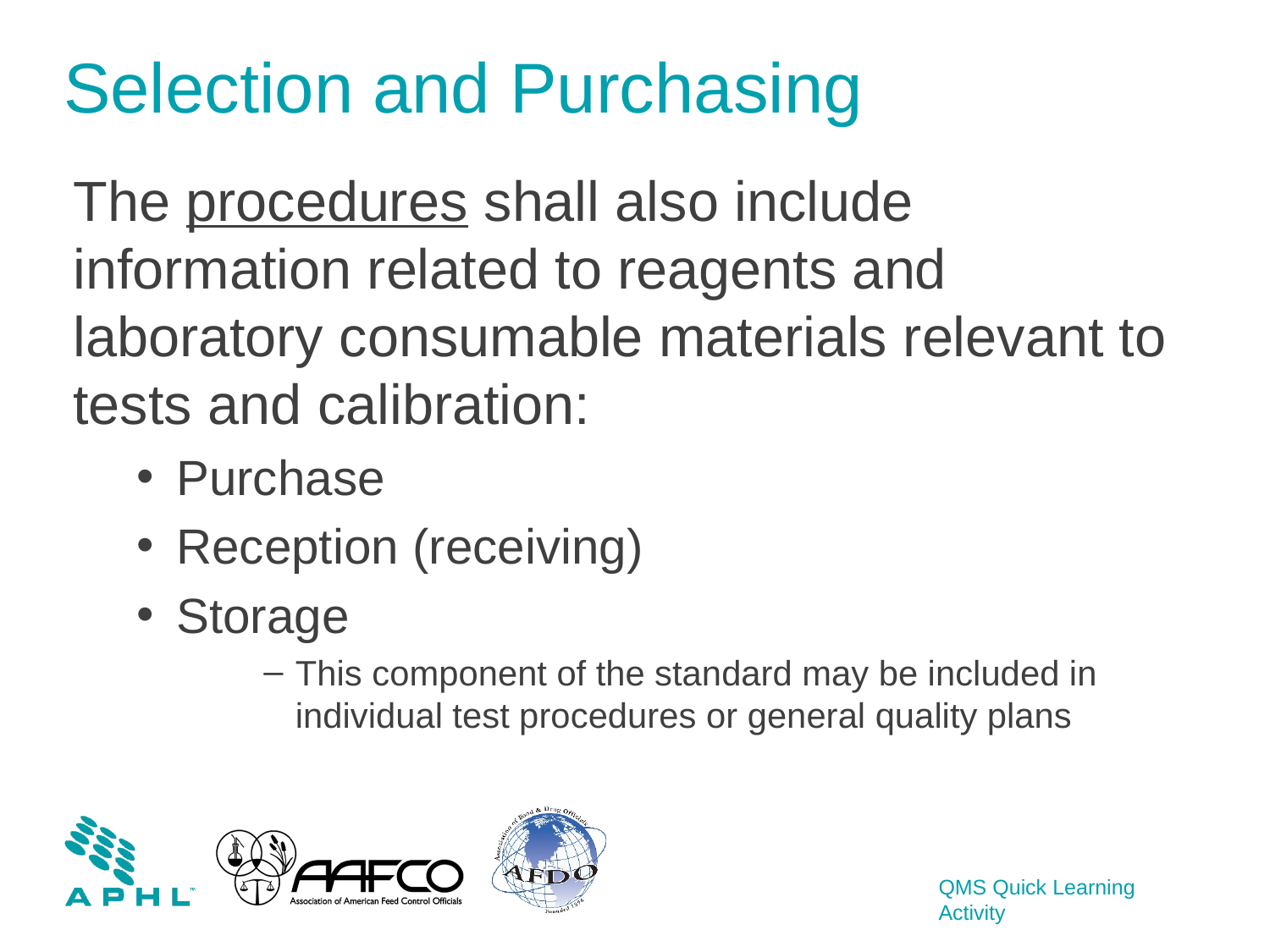

# Selection and Purchasing
The procedures shall also include information related to reagents and laboratory consumable materials relevant to tests and calibration:
Purchase
Reception (receiving)
Storage
This component of the standard may be included in individual test procedures or general quality plans